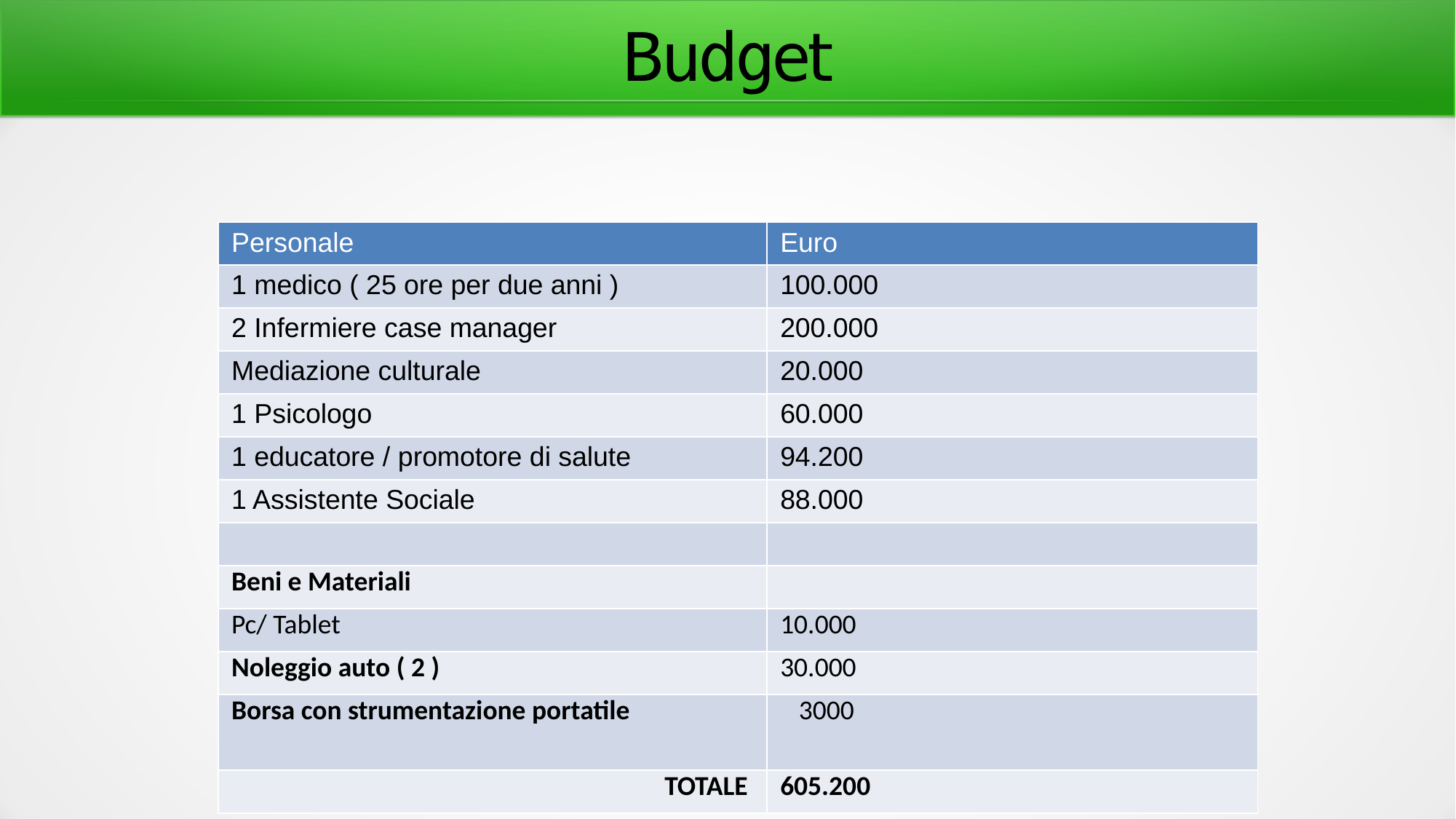

Budget
| Personale | Euro |
| --- | --- |
| 1 medico ( 25 ore per due anni ) | 100.000 |
| 2 Infermiere case manager | 200.000 |
| Mediazione culturale | 20.000 |
| 1 Psicologo | 60.000 |
| 1 educatore / promotore di salute | 94.200 |
| 1 Assistente Sociale | 88.000 |
|  |  |
| Beni e Materiali |  |
| Pc/ Tablet | 10.000 |
| Noleggio auto ( 2 ) | 30.000 |
| Borsa con strumentazione portatile | 3000 |
| TOTALE | 605.200 |